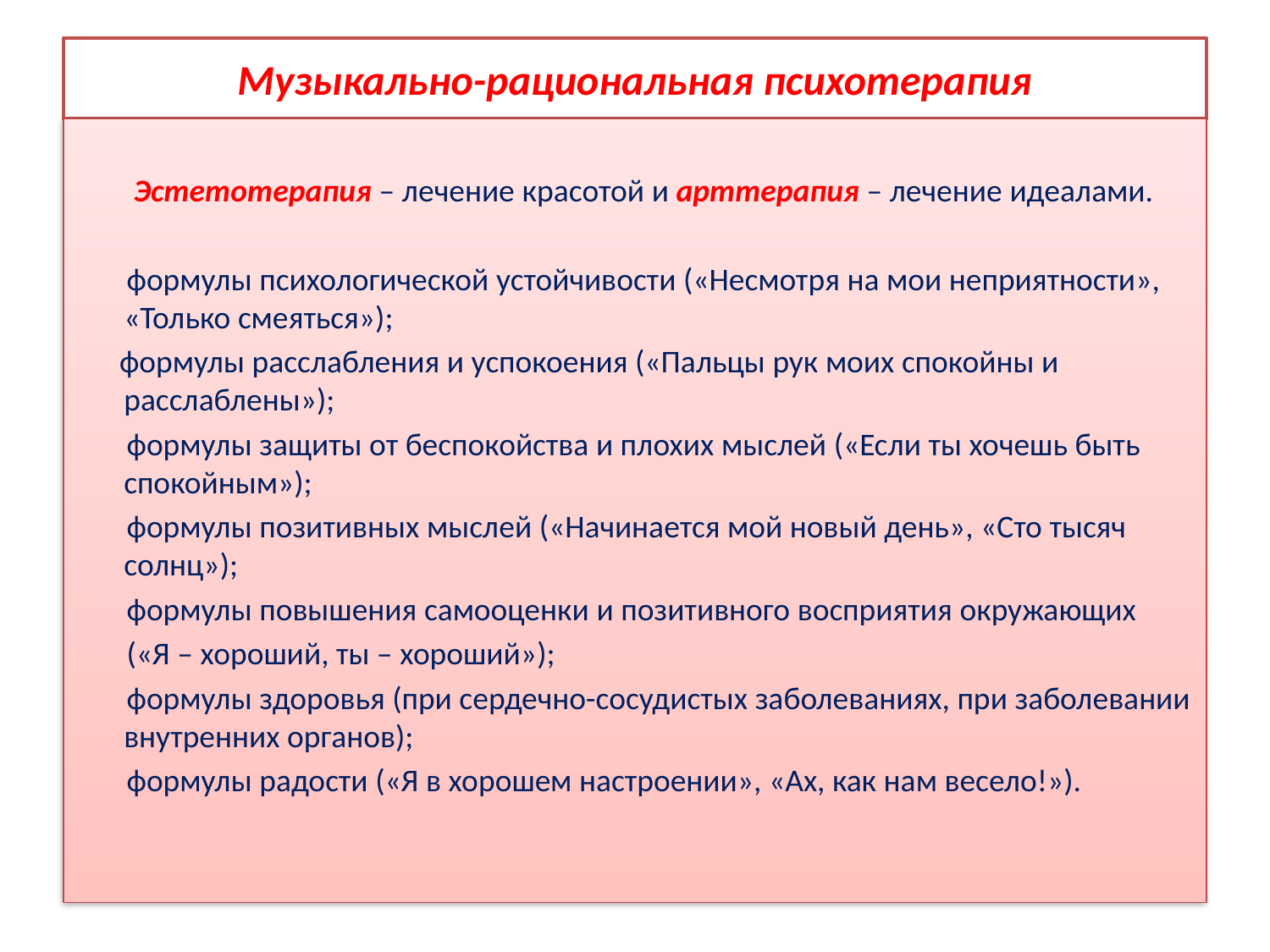

# Музыкально-рациональная психотерапия

        Эстетотерапия – лечение красотой и арттерапия – лечение идеалами.

       формулы психологической устойчивости («Несмотря на мои неприятности», «Только смеяться»);
      формулы расслабления и успокоения («Пальцы рук моих спокойны и расслаблены»);
       формулы защиты от беспокойства и плохих мыслей («Если ты хочешь быть спокойным»);
       формулы позитивных мыслей («Начинается мой новый день», «Сто тысяч солнц»);
       формулы повышения самооценки и позитивного восприятия окружающих
       («Я – хороший, ты – хороший»);
       формулы здоровья (при сердечно-сосудистых заболеваниях, при заболевании внутренних органов);
       формулы радости («Я в хорошем настроении», «Ах, как нам весело!»).